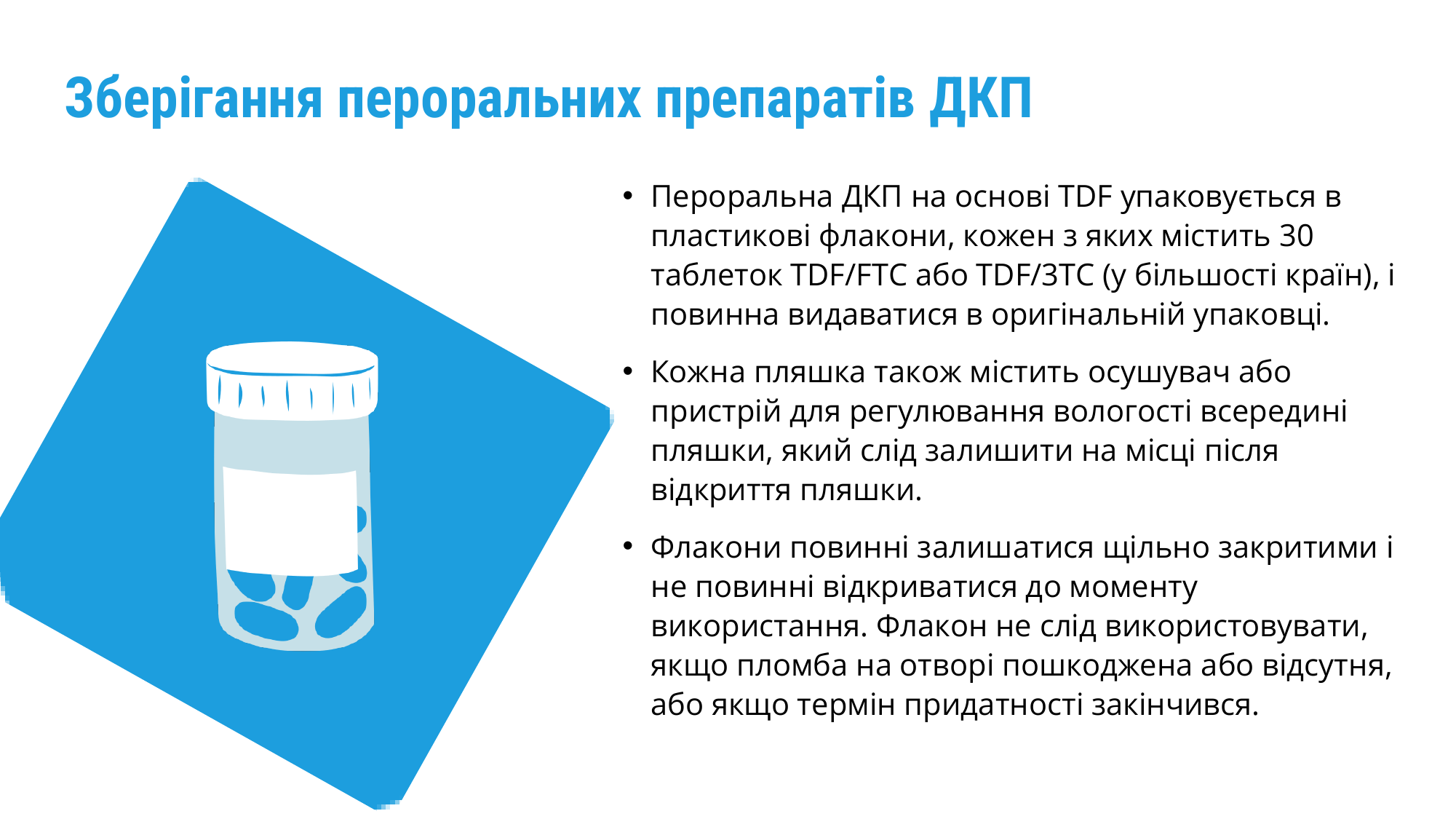

Зберігання пероральних препаратів ДКП
Пероральна ДКП на основі TDF упаковується в пластикові флакони, кожен з яких містить 30 таблеток TDF/FTC або TDF/3TC (у більшості країн), і повинна видаватися в оригінальній упаковці.
Кожна пляшка також містить осушувач або пристрій для регулювання вологості всередині пляшки, який слід залишити на місці після відкриття пляшки.
Флакони повинні залишатися щільно закритими і не повинні відкриватися до моменту використання. Флакон не слід використовувати, якщо пломба на отворі пошкоджена або відсутня, або якщо термін придатності закінчився.